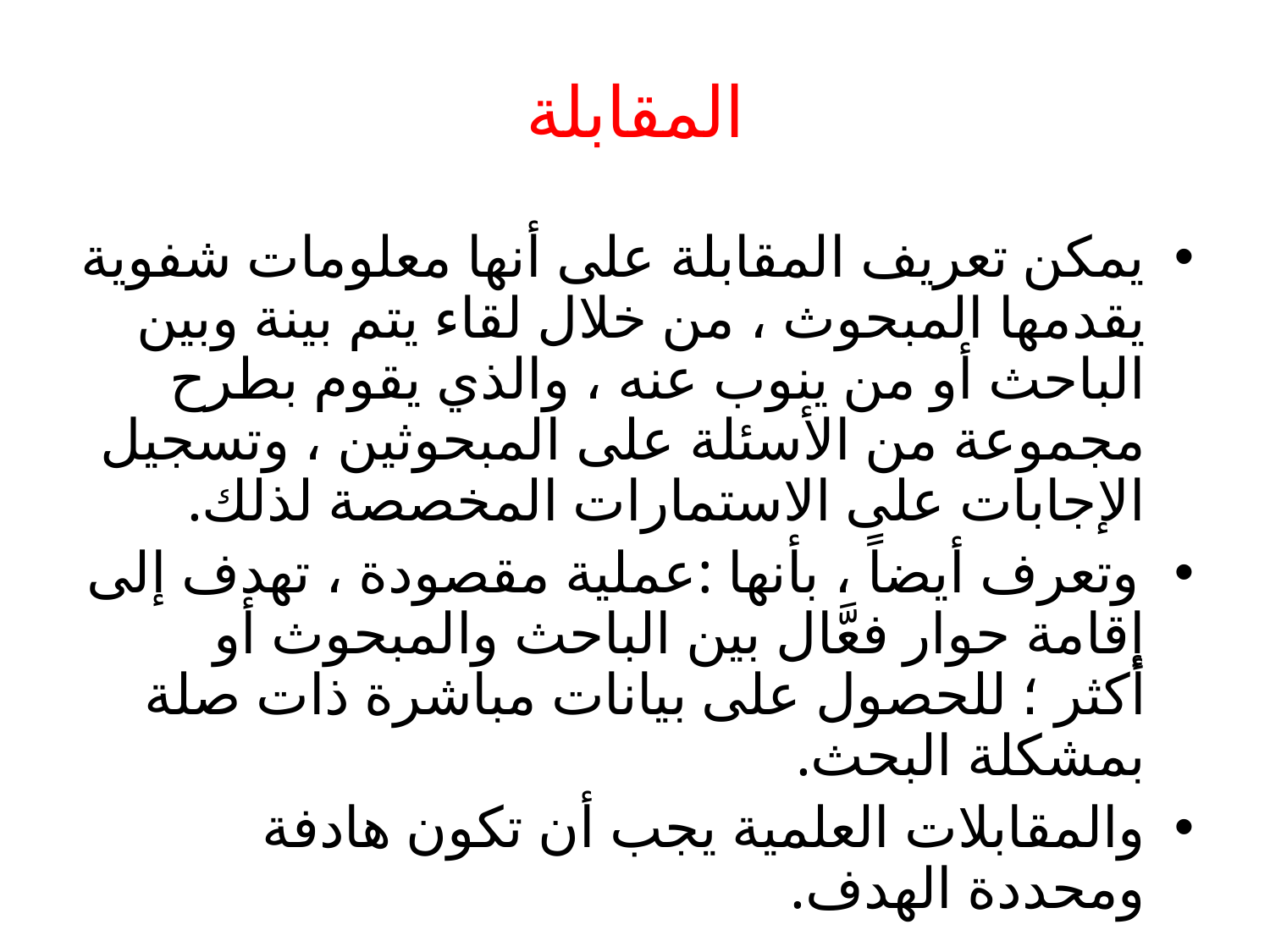

# المقابلة
يمكن تعريف المقابلة على أنها معلومات شفوية يقدمها المبحوث ، من خلال لقاء يتم بينة وبين الباحث أو من ينوب عنه ، والذي يقوم بطرح مجموعة من الأسئلة على المبحوثين ، وتسجيل الإجابات على الاستمارات المخصصة لذلك.
وتعرف أيضاً ، بأنها :عملية مقصودة ، تهدف إلى إقامة حوار فعَّال بين الباحث والمبحوث أو أكثر ؛ للحصول على بيانات مباشرة ذات صلة بمشكلة البحث.
والمقابلات العلمية يجب أن تكون هادفة ومحددة الهدف.